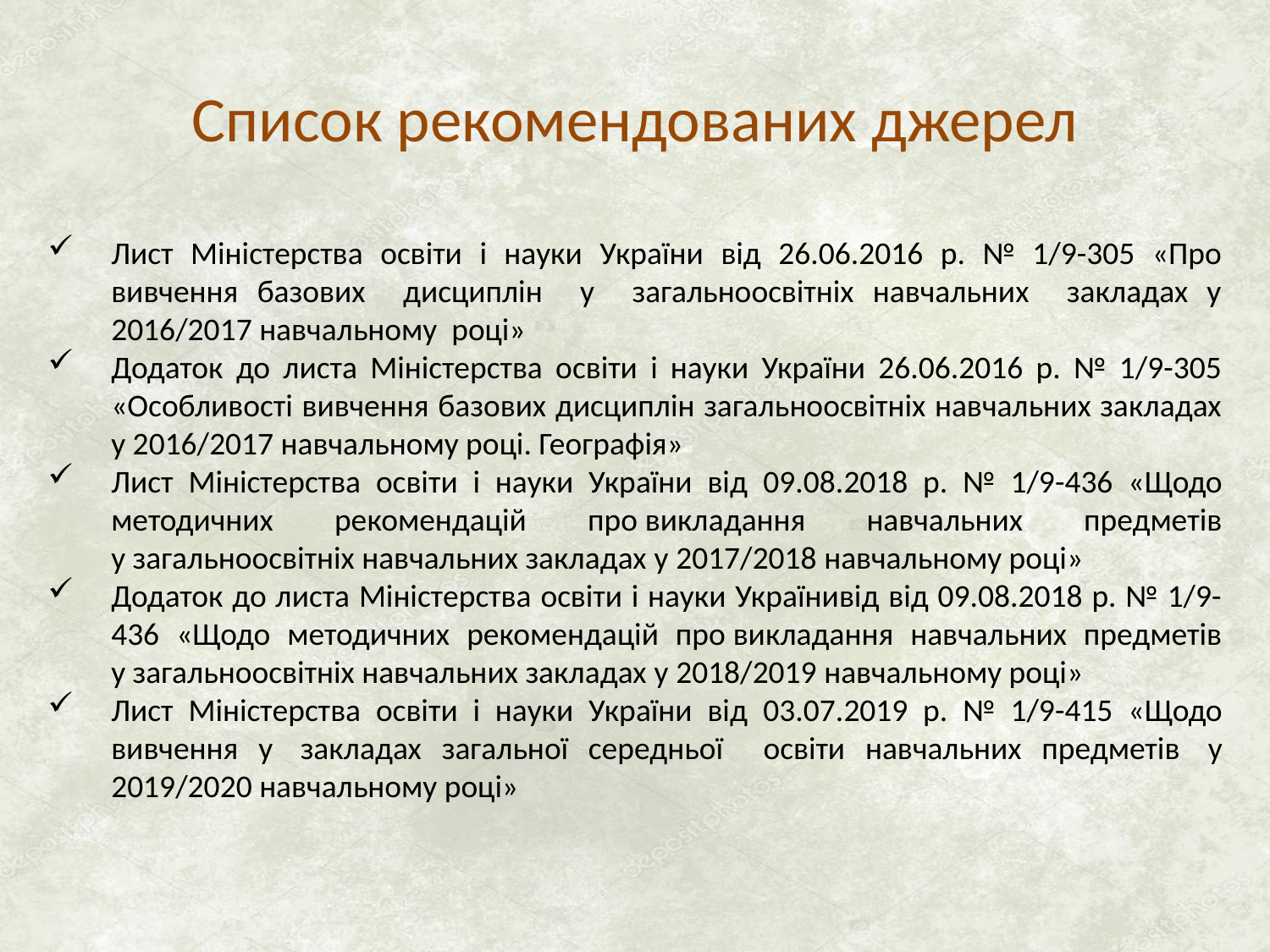

# Список рекомендованих джерел
Лист Міністерства освіти і науки України від 26.06.2016 р. № 1/9-305 «Про вивчення базових  дисциплін  у  загальноосвітніх навчальних  закладах у 2016/2017 навчальному  році»
Додаток до листа Міністерства освіти і науки України 26.06.2016 р. № 1/9-305 «Особливості вивчення базових дисциплін загальноосвітніх навчальних закладах у 2016/2017 навчальному році. Географія»
Лист Міністерства освіти і науки України від 09.08.2018 р. № 1/9-436 «Щодо методичних рекомендацій про викладання навчальних предметів у загальноосвітніх навчальних закладах у 2017/2018 навчальному році»
Додаток до листа Міністерства освіти і науки Українивід від 09.08.2018 р. № 1/9-436 «Щодо методичних рекомендацій про викладання навчальних предметів у загальноосвітніх навчальних закладах у 2018/2019 навчальному році»
Лист Міністерства освіти і науки України від 03.07.2019 р. № 1/9-415 «Щодо вивчення у  закладах загальної середньої  освіти навчальних предметів  у 2019/2020 навчальному році»